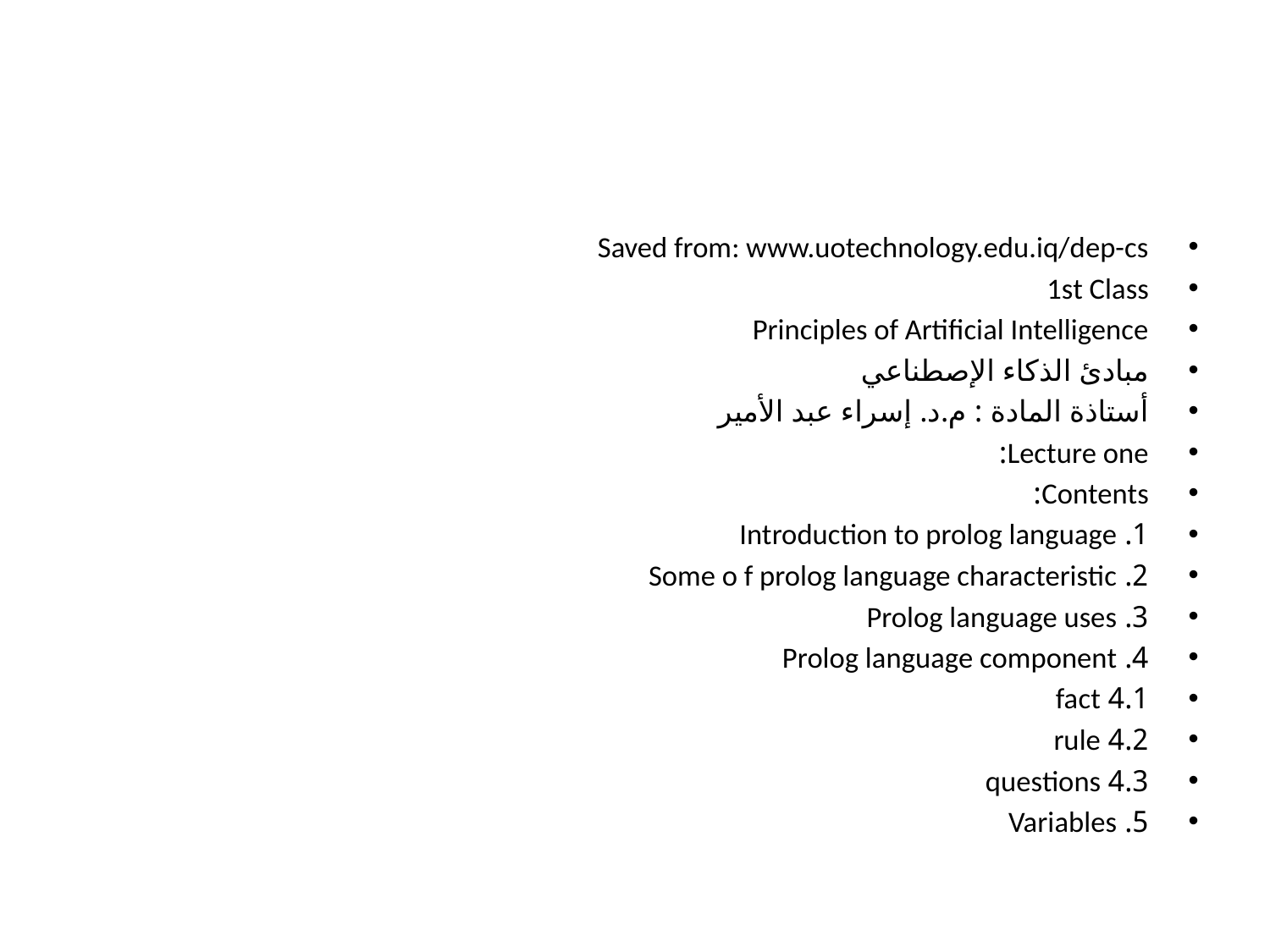

#
Saved from: www.uotechnology.edu.iq/dep-cs
1st Class
Principles of Artificial Intelligence
مبادئ الذكاء الإصطناعي
أستاذة المادة : م.د. إسراء عبد الأمير
Lecture one:
Contents:
1. Introduction to prolog language
2. Some o f prolog language characteristic
3. Prolog language uses
4. Prolog language component
4.1 fact
4.2 rule
4.3 questions
5. Variables